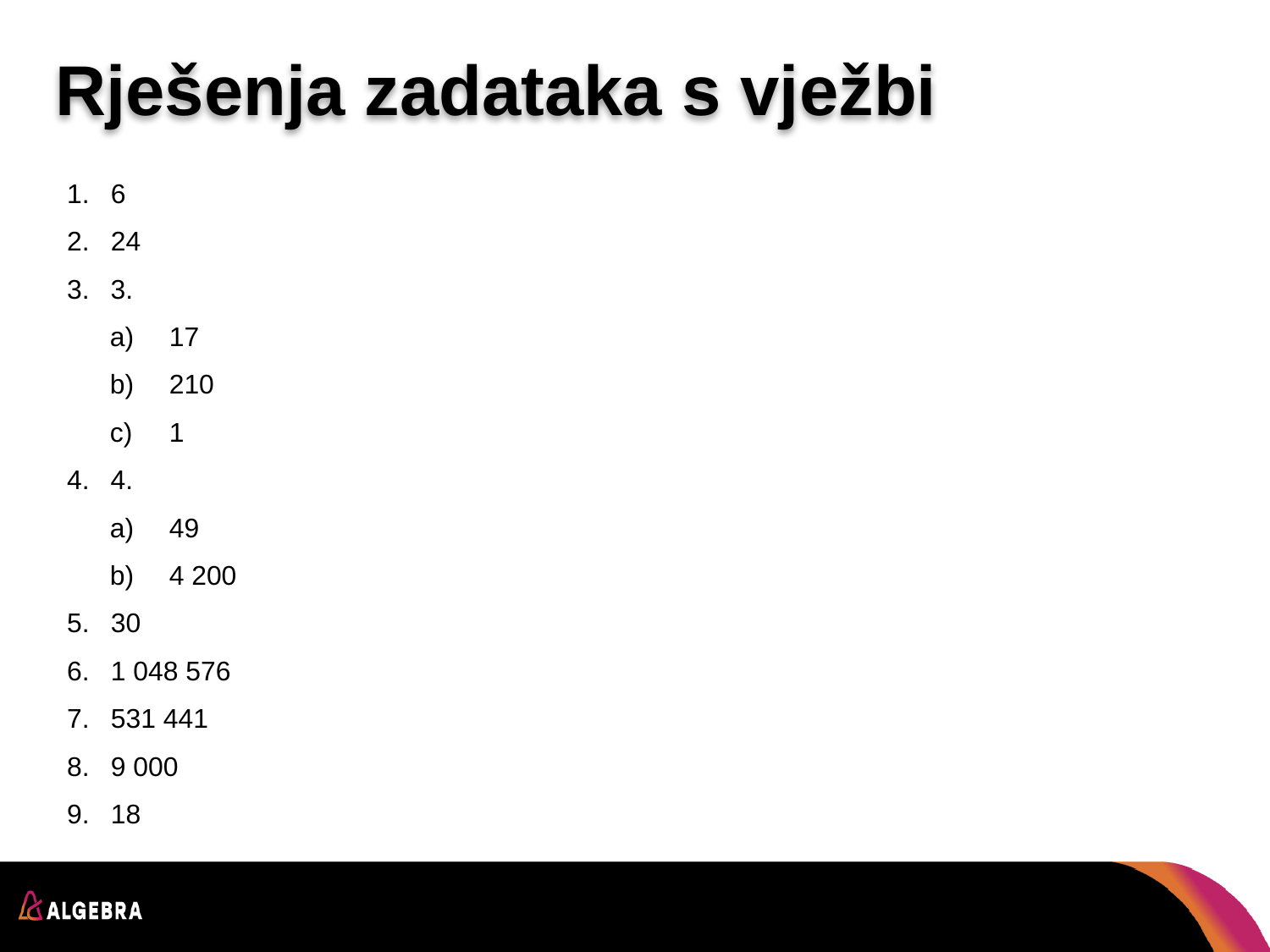

# Rješenja zadataka s vježbi
6
24
3.
17
210
1
4.
49
4 200
30
1 048 576
531 441
9 000
18